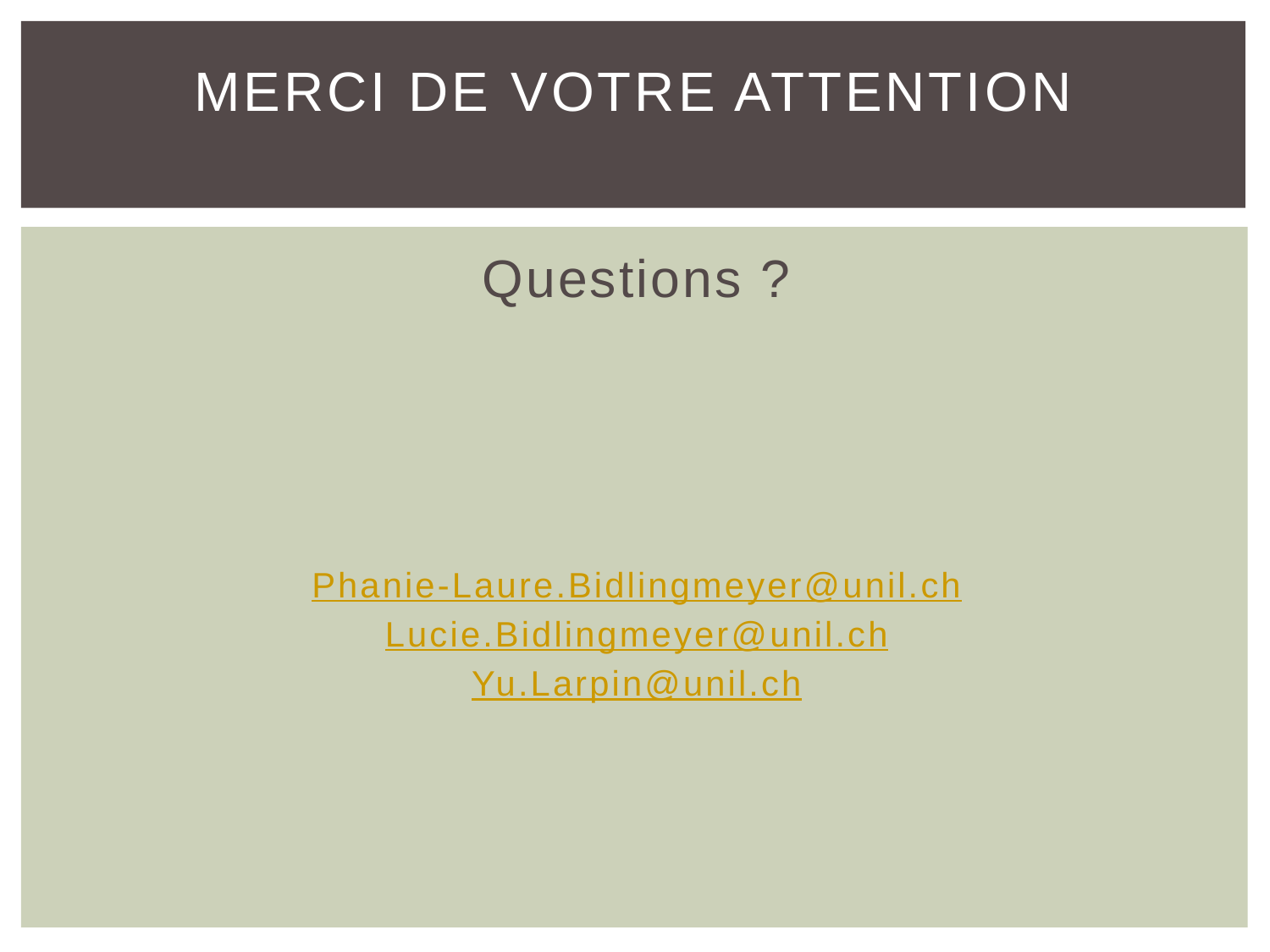

# Merci de votre attention
Questions ?

Phanie-Laure.Bidlingmeyer@unil.ch
Lucie.Bidlingmeyer@unil.ch
Yu.Larpin@unil.ch